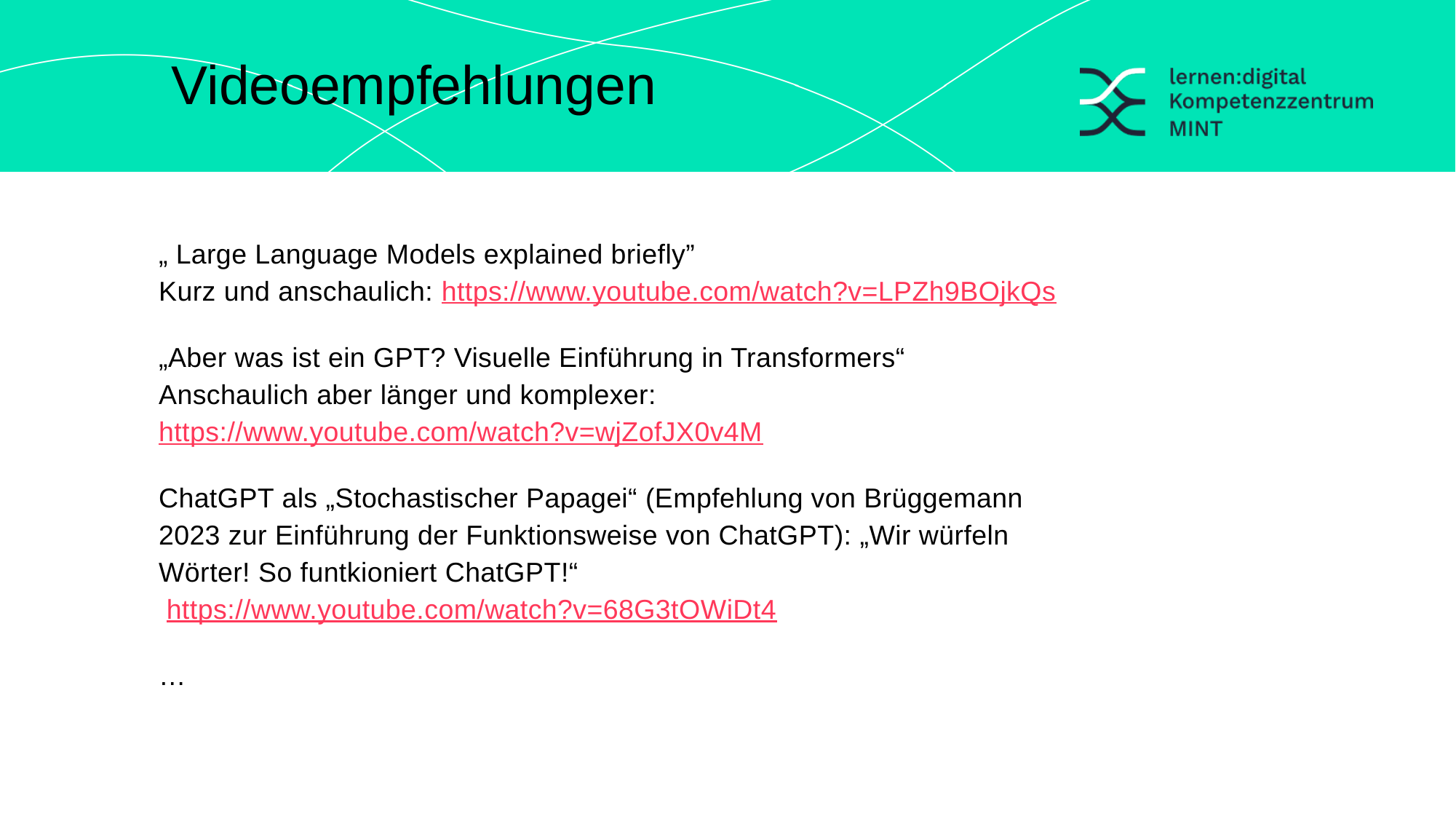

Videoempfehlungen

„ Large Language Models explained briefly”
Kurz und anschaulich: https://www.youtube.com/watch?v=LPZh9BOjkQs
„Aber was ist ein GPT? Visuelle Einführung in Transformers“
Anschaulich aber länger und komplexer: https://www.youtube.com/watch?v=wjZofJX0v4M
ChatGPT als „Stochastischer Papagei“ (Empfehlung von Brüggemann 2023 zur Einführung der Funktionsweise von ChatGPT): „Wir würfeln Wörter! So funtkioniert ChatGPT!“
 https://www.youtube.com/watch?v=68G3tOWiDt4
…